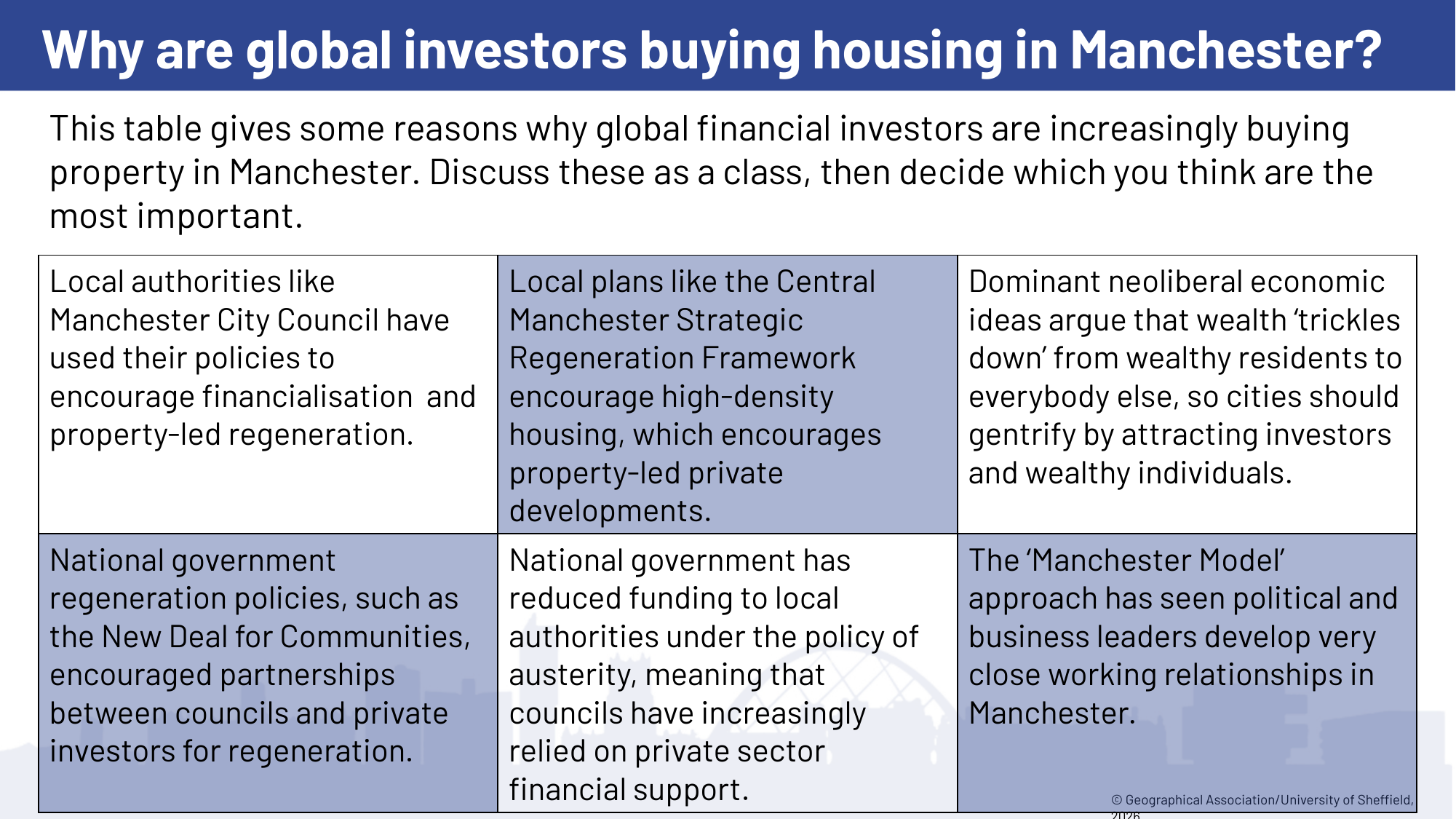

Why are global investors buying housing in Manchester?
This table gives some reasons why global financial investors are increasingly buying property in Manchester. Discuss these as a class, then decide which you think are the most important.
| Local authorities like Manchester City Council have used their policies to encourage financialisation  and property-led regeneration. | Local plans like the Central Manchester Strategic Regeneration Framework encourage high-density housing, which encourages property-led private developments. | Dominant neoliberal economic ideas argue that wealth ‘trickles down’ from wealthy residents to everybody else, so cities should gentrify by attracting investors and wealthy individuals. |
| --- | --- | --- |
| National government regeneration policies, such as the New Deal for Communities, encouraged partnerships between councils and private investors for regeneration. | National government has reduced funding to local authorities under the policy of austerity, meaning that councils have increasingly relied on private sector financial support. | The ‘Manchester Model’ approach has seen political and business leaders develop very close working relationships in Manchester. |